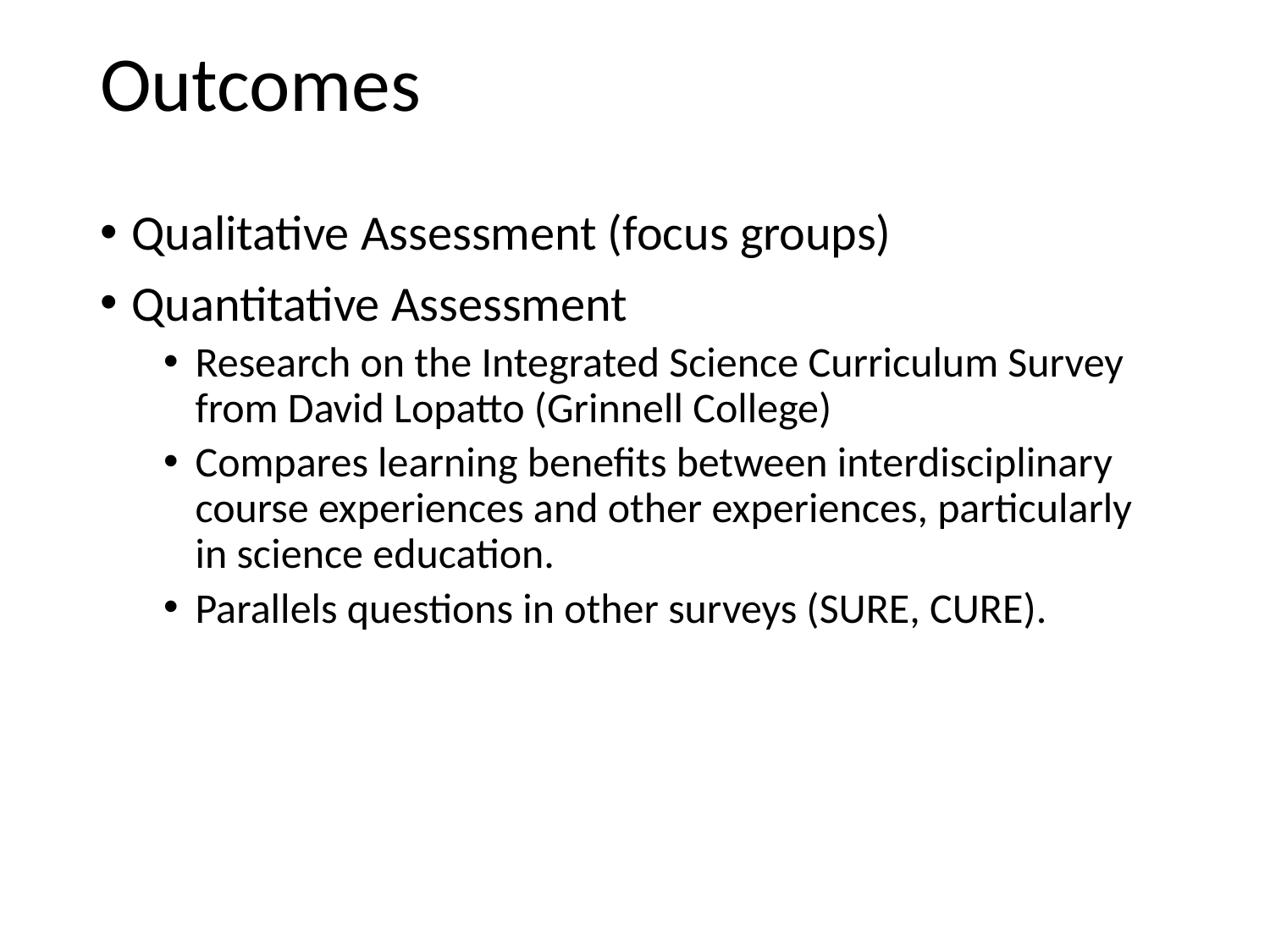

# Outcomes
Qualitative Assessment (focus groups)
Quantitative Assessment
Research on the Integrated Science Curriculum Survey from David Lopatto (Grinnell College)
Compares learning benefits between interdisciplinary course experiences and other experiences, particularly in science education.
Parallels questions in other surveys (SURE, CURE).